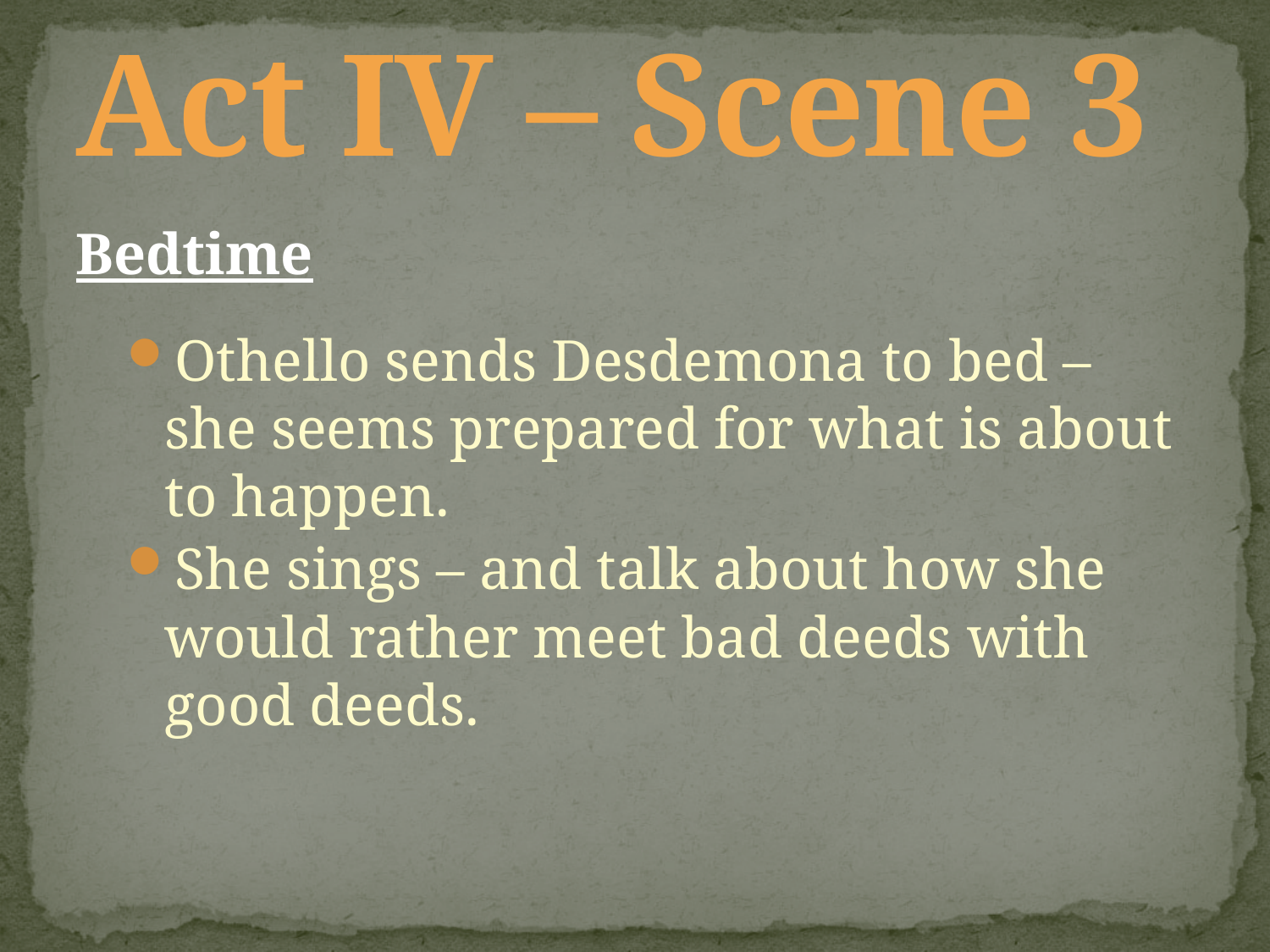

# Act IV – Scene 3
Bedtime

Othello sends Desdemona to bed – she seems prepared for what is about to happen.
She sings – and talk about how she would rather meet bad deeds with good deeds.